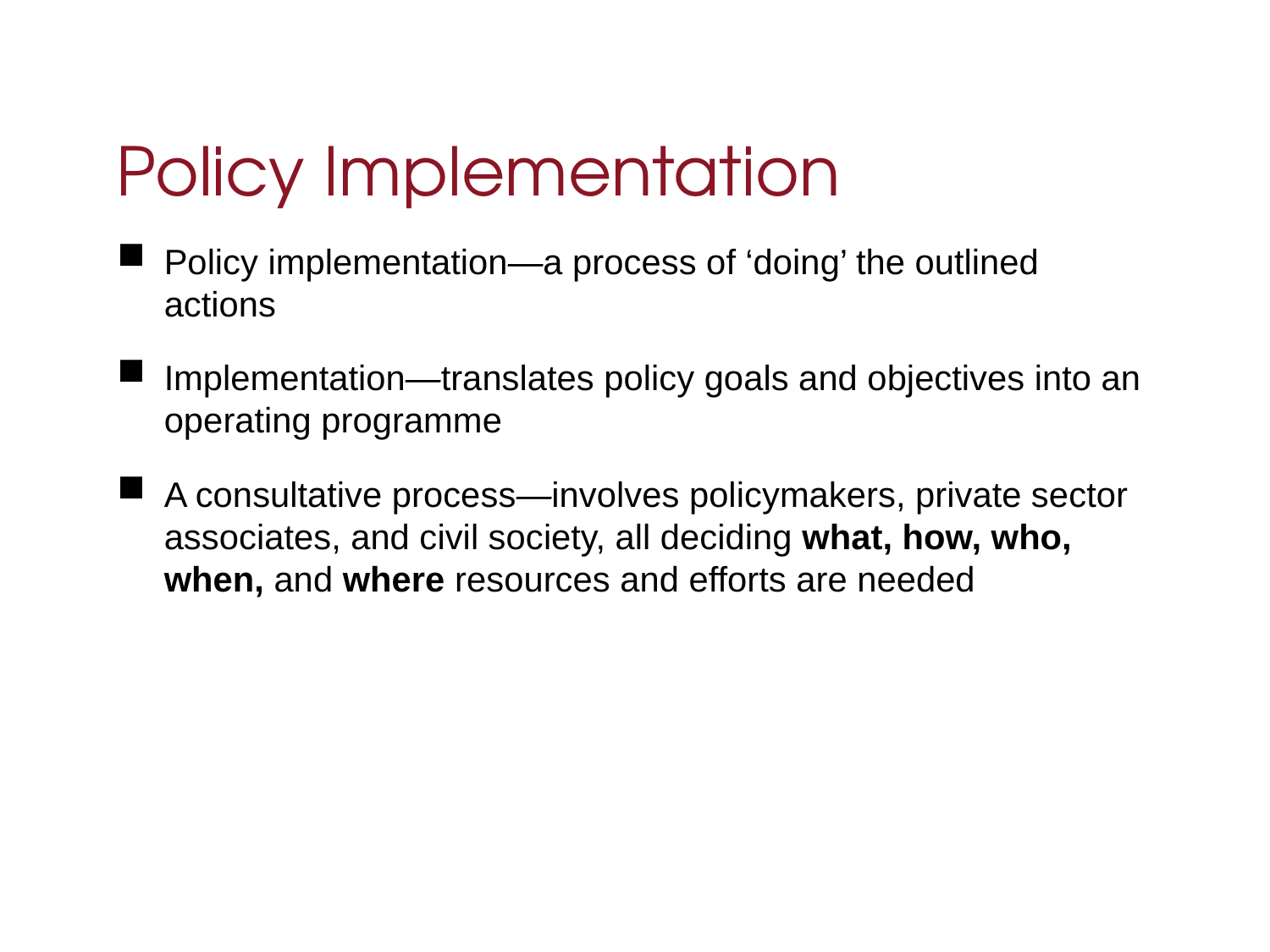

# Policy Implementation
Policy implementation—a process of ‘doing’ the outlined actions
Implementation—translates policy goals and objectives into an operating programme
A consultative process—involves policymakers, private sector associates, and civil society, all deciding what, how, who, when, and where resources and efforts are needed